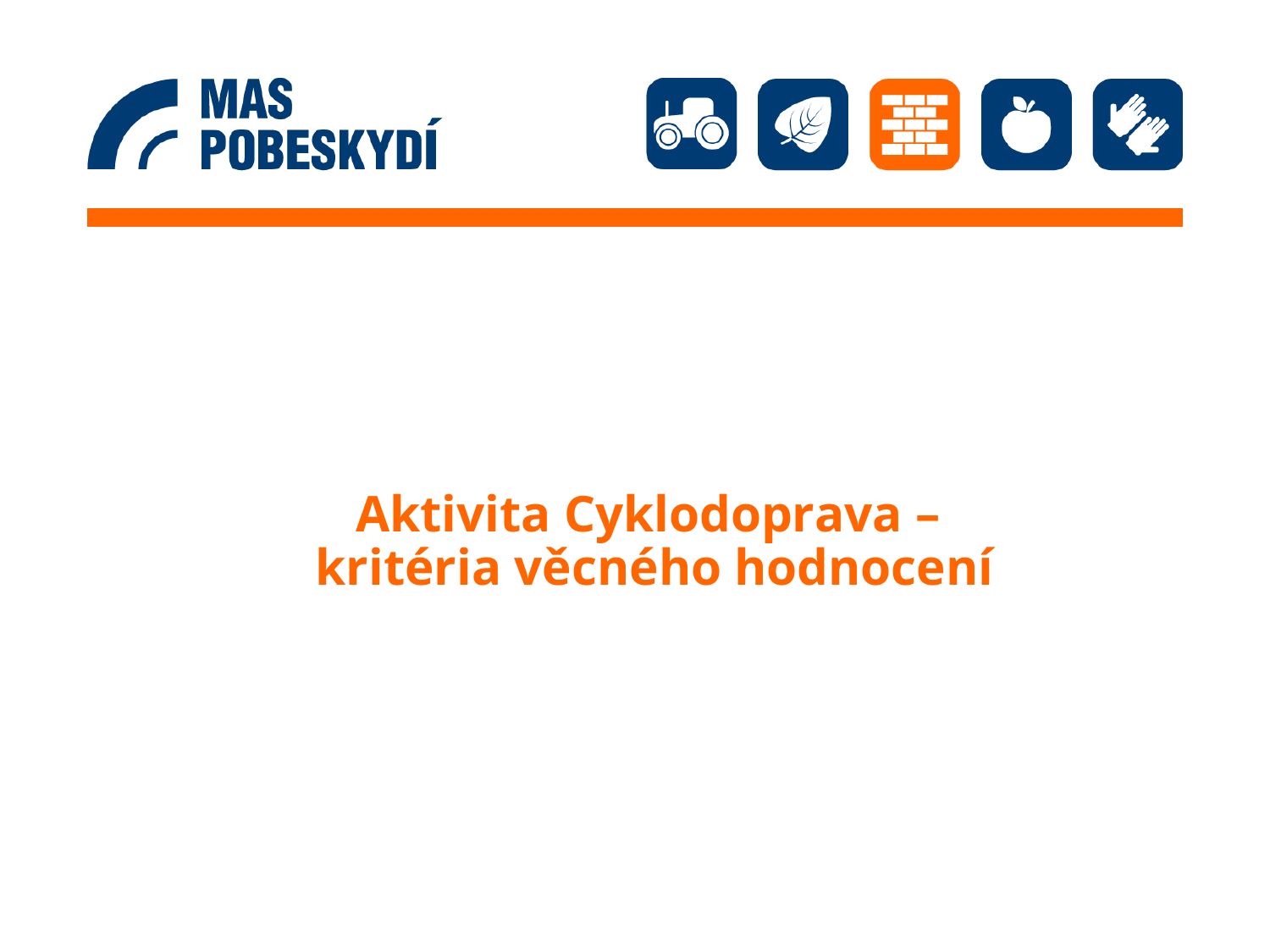

# Aktivita Cyklodoprava – kritéria věcného hodnocení